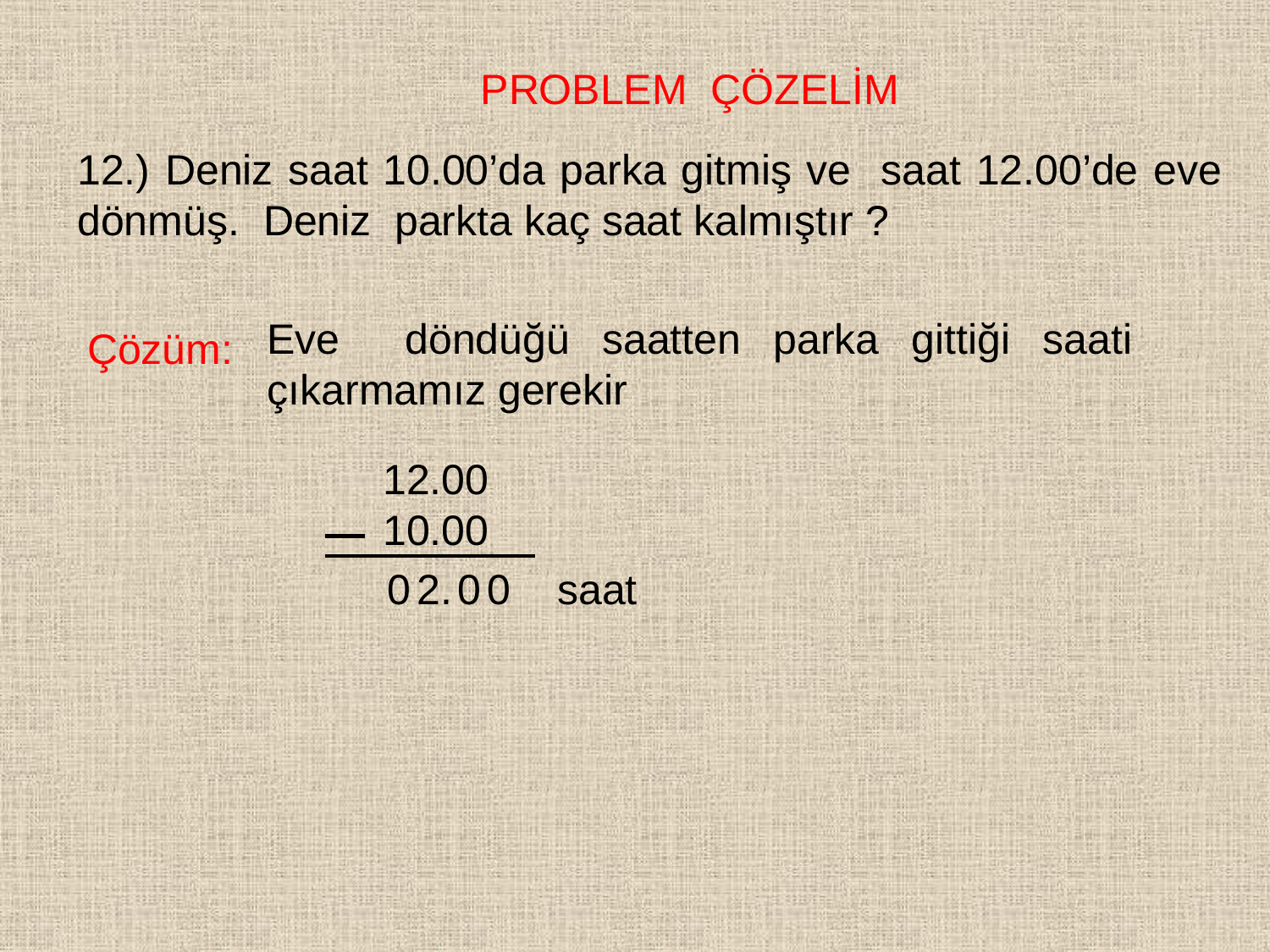

PROBLEM  ÇÖZELİM
12.) Deniz saat 10.00’da parka gitmiş ve  saat 12.00’de eve dönmüş.  Deniz  parkta kaç saat kalmıştır ?
Eve  döndüğü saatten parka gittiği saati çıkarmamız gerekir
Çözüm:
      12.00
      10.00

0
2.
0
0
saat